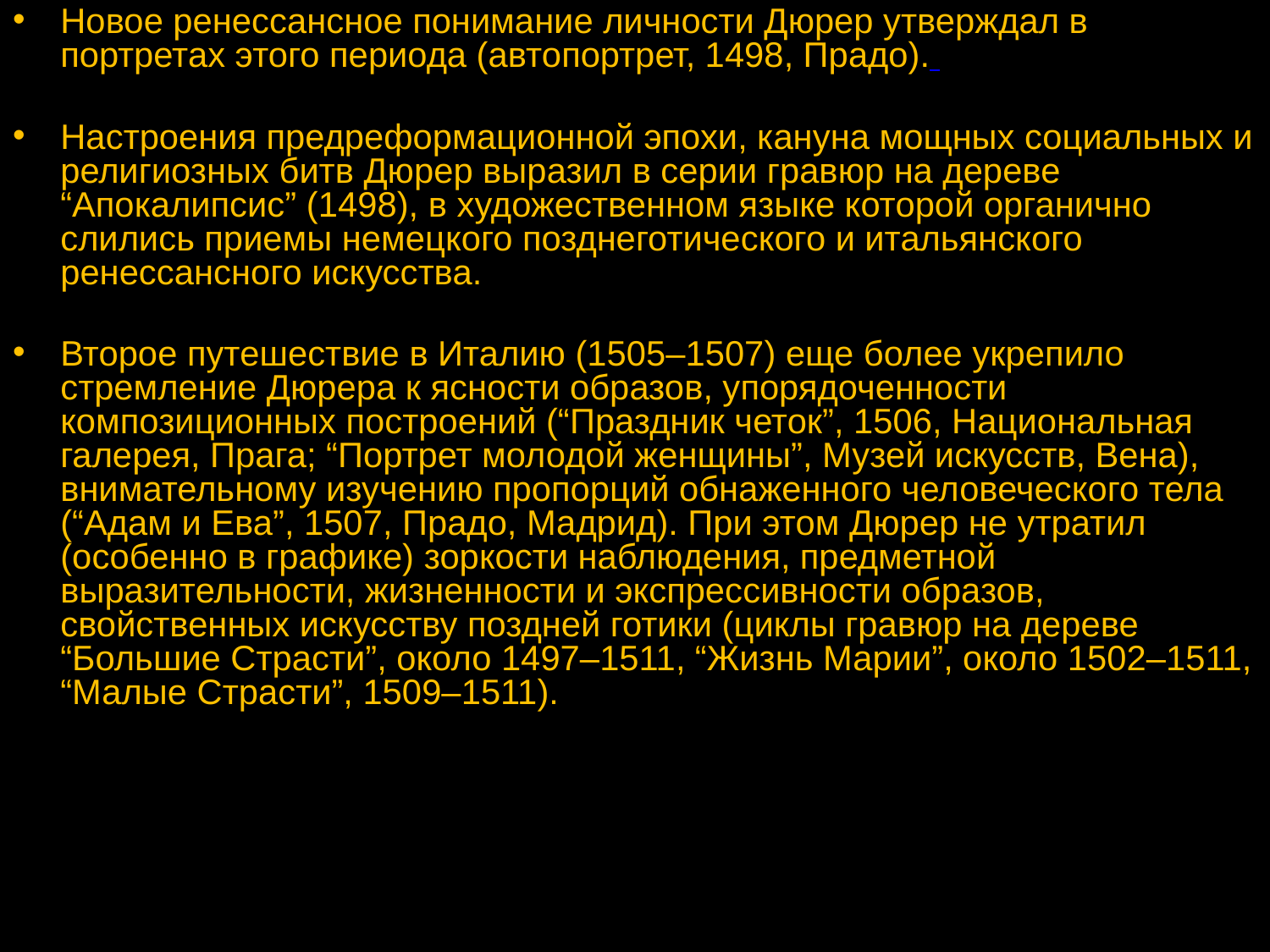

Новое ренессансное понимание личности Дюрер утверждал в портретах этого периода (автопортрет, 1498, Прадо).

Настроения предреформационной эпохи, кануна мощных социальных и религиозных битв Дюрер выразил в серии гравюр на дереве “Апокалипсис” (1498), в художественном языке которой органично слились приемы немецкого позднеготического и итальянского ренессансного искусства.

Второе путешествие в Италию (1505–1507) еще более укрепило стремление Дюрера к ясности образов, упорядоченности композиционных построений (“Праздник четок”, 1506, Национальная галерея, Прага; “Портрет молодой женщины”, Музей искусств, Вена), внимательному изучению пропорций обнаженного человеческого тела (“Адам и Ева”, 1507, Прадо, Мадрид). При этом Дюрер не утратил (особенно в графике) зоркости наблюдения, предметной выразительности, жизненности и экспрессивности образов, свойственных искусству поздней готики (циклы гравюр на дереве “Большие Страсти”, около 1497–1511, “Жизнь Марии”, около 1502–1511, “Малые Страсти”, 1509–1511).